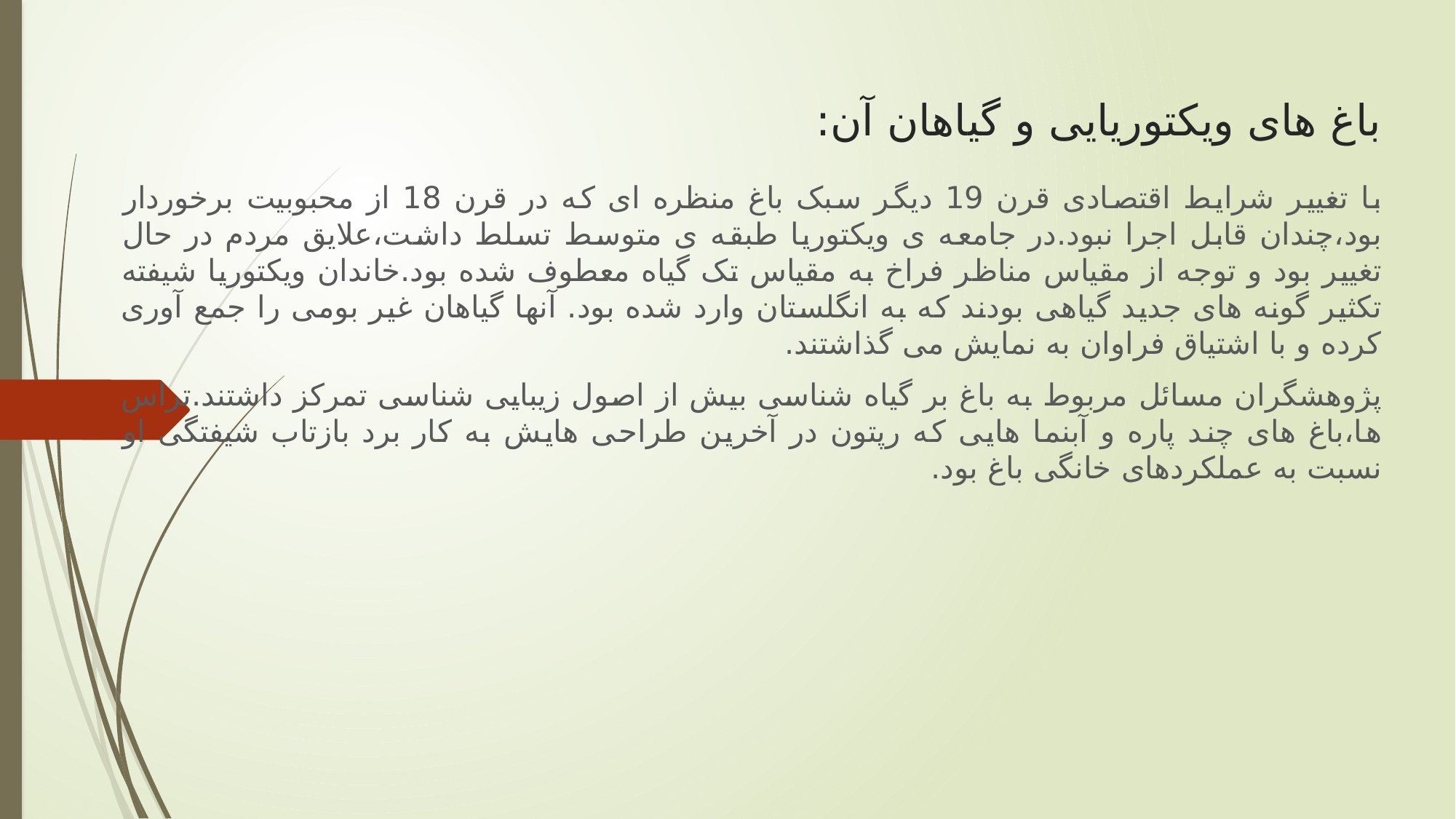

# باغ های ویکتوریایی و گیاهان آن:
با تغییر شرایط اقتصادی قرن 19 دیگر سبک باغ منظره ای که در قرن 18 از محبوبیت برخوردار بود،چندان قابل اجرا نبود.در جامعه ی ویکتوریا طبقه ی متوسط تسلط داشت،علایق مردم در حال تغییر بود و توجه از مقیاس مناظر فراخ به مقیاس تک گیاه معطوف شده بود.خاندان ویکتوریا شیفته تکثیر گونه های جدید گیاهی بودند که به انگلستان وارد شده بود. آنها گیاهان غیر بومی را جمع آوری کرده و با اشتیاق فراوان به نمایش می گذاشتند.
پژوهشگران مسائل مربوط به باغ بر گیاه شناسی بیش از اصول زیبایی شناسی تمرکز داشتند.تراس ها،باغ های چند پاره و آبنما هایی که رپتون در آخرین طراحی هایش به کار برد بازتاب شیفتگی او نسبت به عملکردهای خانگی باغ بود.